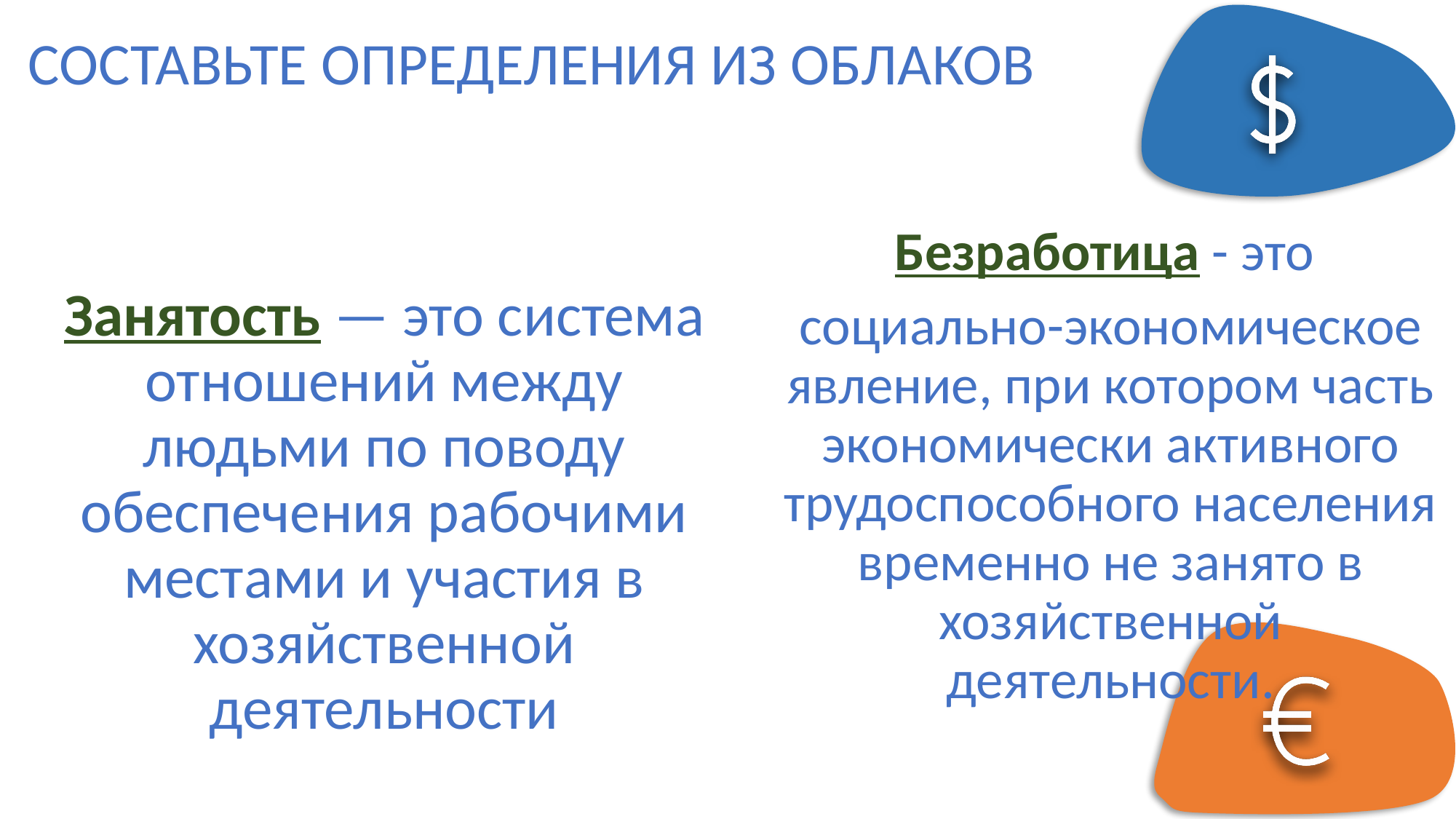

# СОСТАВЬТЕ ОПРЕДЕЛЕНИЯ ИЗ ОБЛАКОВ
Безработица - это
социально-экономическое явление, при котором часть экономически активного трудоспособного населения временно не занято в хозяйственной деятельности.
Занятость — это система отношений между людьми по поводу обеспечения рабочими местами и участия в хозяйственной деятельности